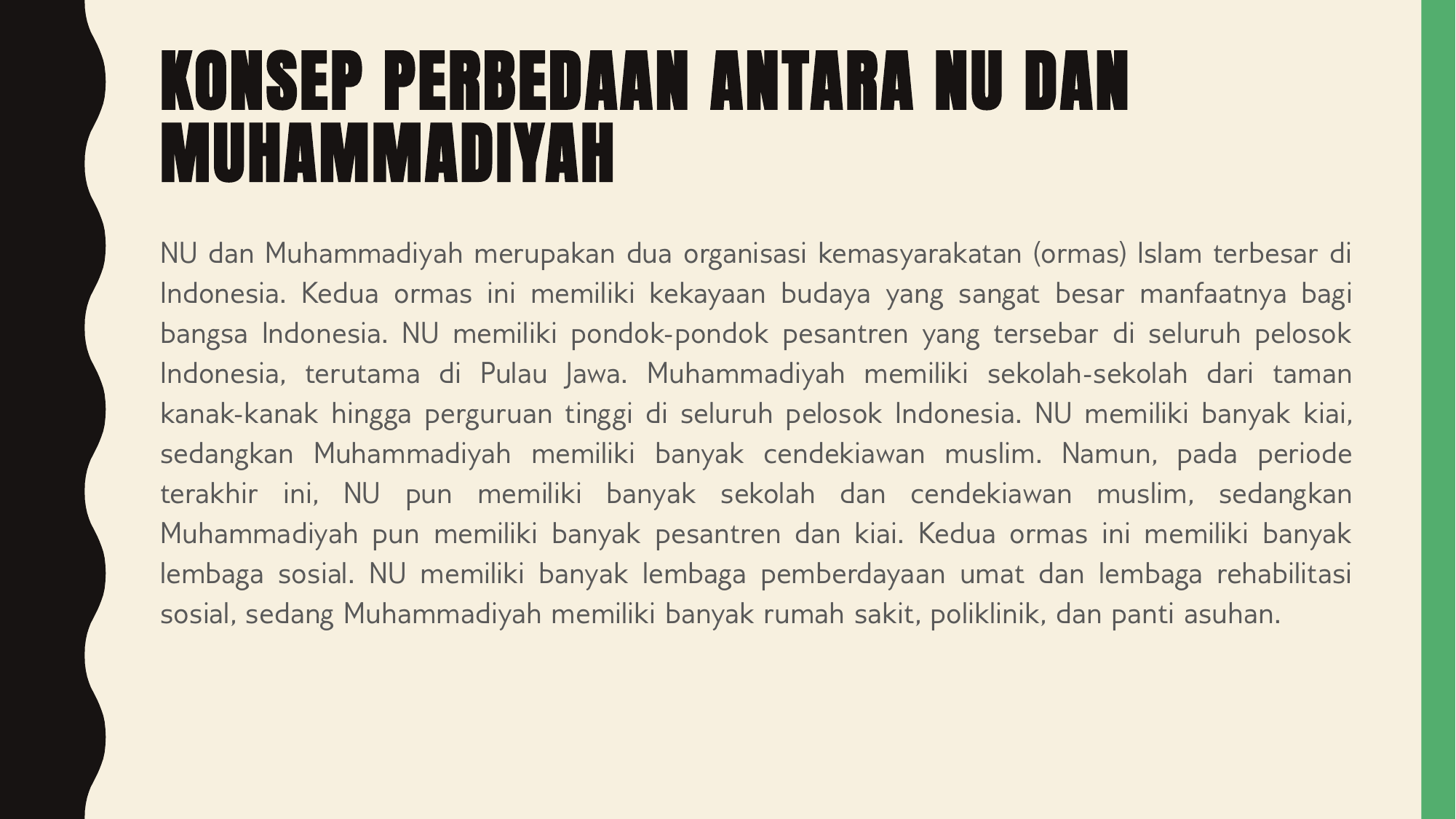

# konsep perbedaan antara NU dan Muhammadiyah
NU dan Muhammadiyah merupakan dua organisasi kemasyarakatan (ormas) Islam terbesar di Indonesia. Kedua ormas ini memiliki kekayaan budaya yang sangat besar manfaatnya bagi bangsa Indonesia. NU memiliki pondok-pondok pesantren yang tersebar di seluruh pelosok Indonesia, terutama di Pulau Jawa. Muhammadiyah memiliki sekolah-sekolah dari taman kanak-kanak hingga perguruan tinggi di seluruh pelosok Indonesia. NU memiliki banyak kiai, sedangkan Muhammadiyah memiliki banyak cendekiawan muslim. Namun, pada periode terakhir ini, NU pun memiliki banyak sekolah dan cendekiawan muslim, sedangkan Muhammadiyah pun memiliki banyak pesantren dan kiai. Kedua ormas ini memiliki banyak lembaga sosial. NU memiliki banyak lembaga pemberdayaan umat dan lembaga rehabilitasi sosial, sedang Muhammadiyah memiliki banyak rumah sakit, poliklinik, dan panti asuhan.